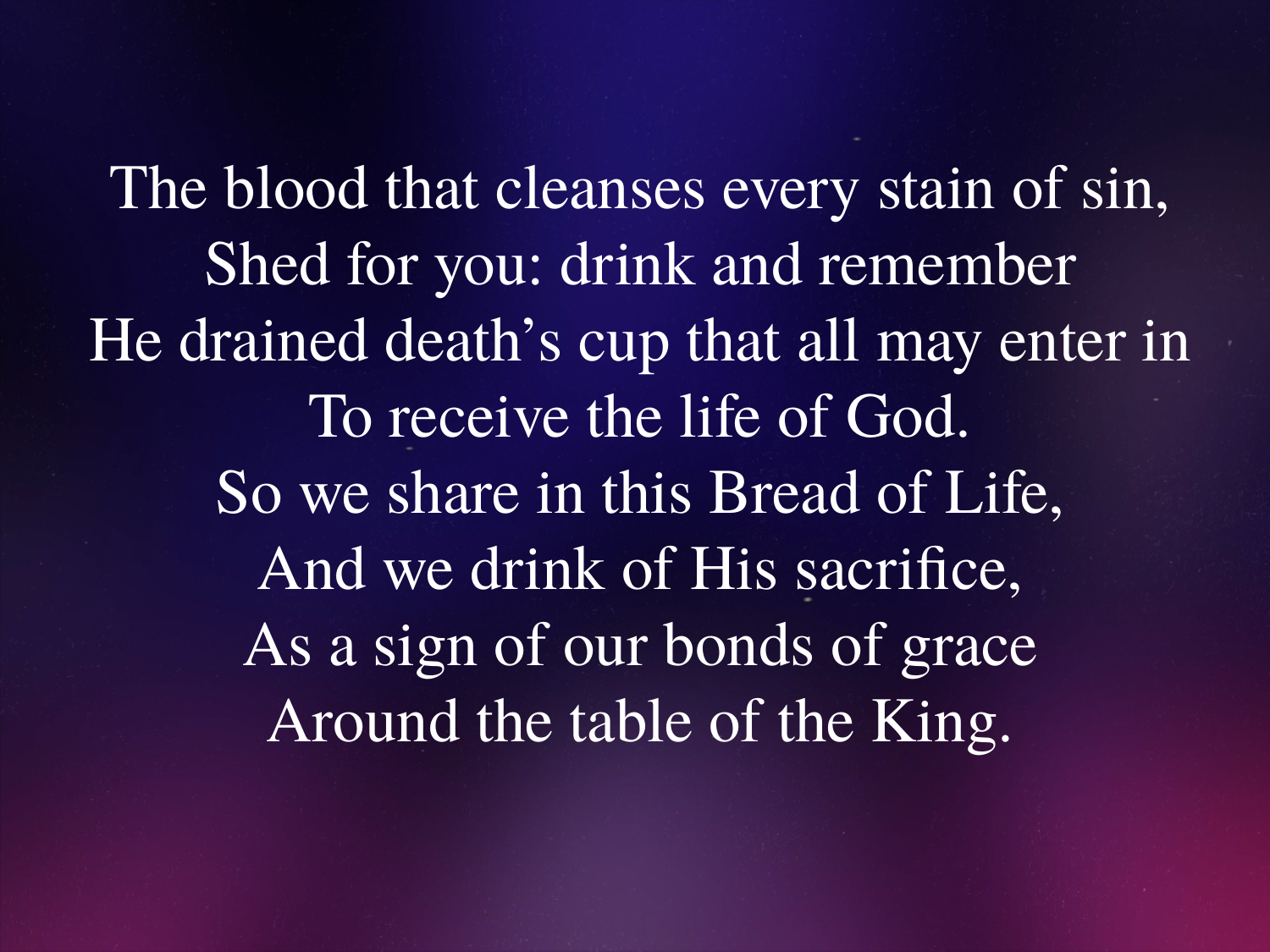

# The blood that cleanses every stain of sin, Shed for you: drink and remember He drained death’s cup that all may enter in To receive the life of God. So we share in this Bread of Life, And we drink of His sacrifice, As a sign of our bonds of grace Around the table of the King.